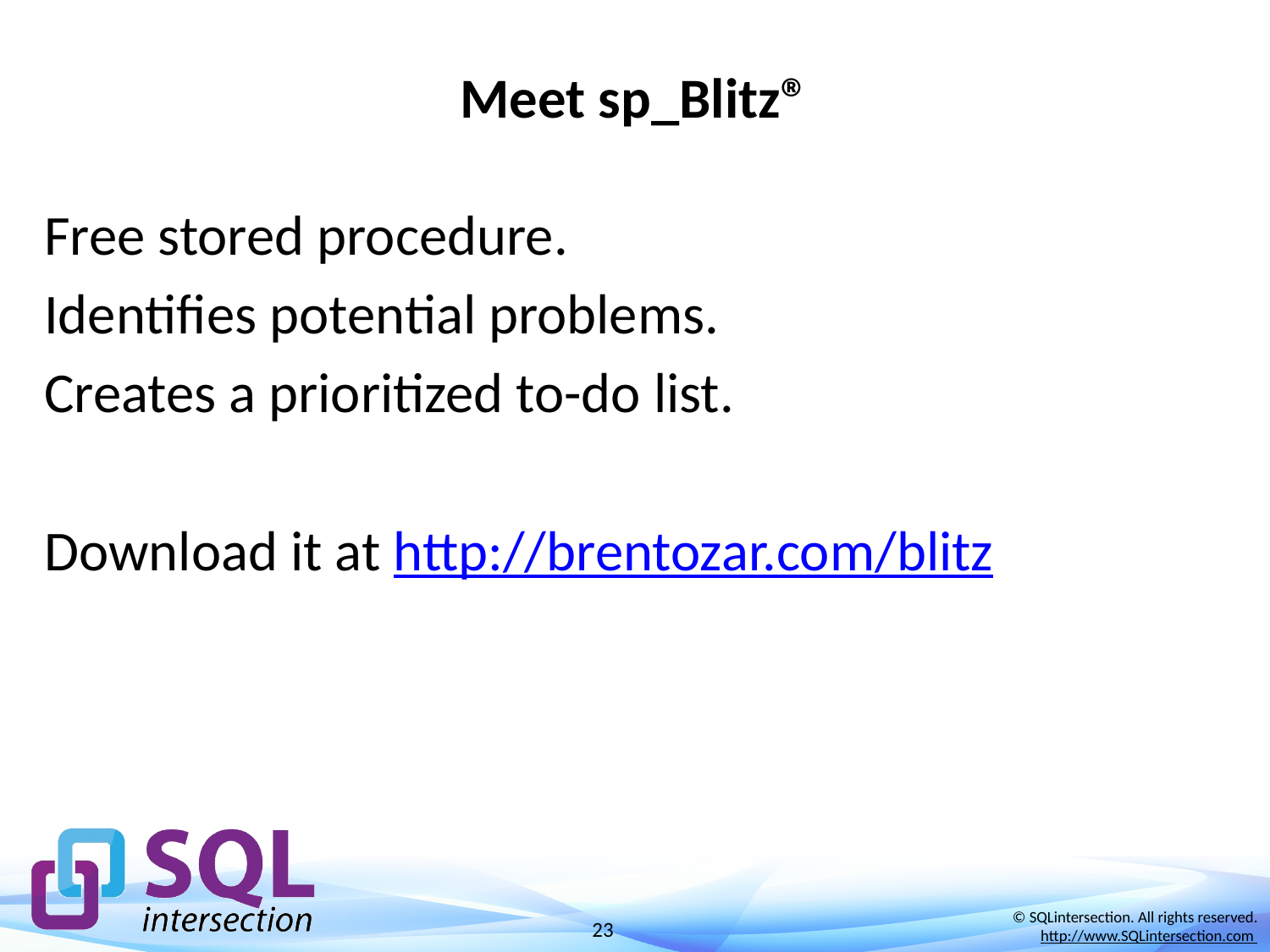

# Meet sp_Blitz®
Free stored procedure.
Identifies potential problems.
Creates a prioritized to-do list.

Download it at http://brentozar.com/blitz